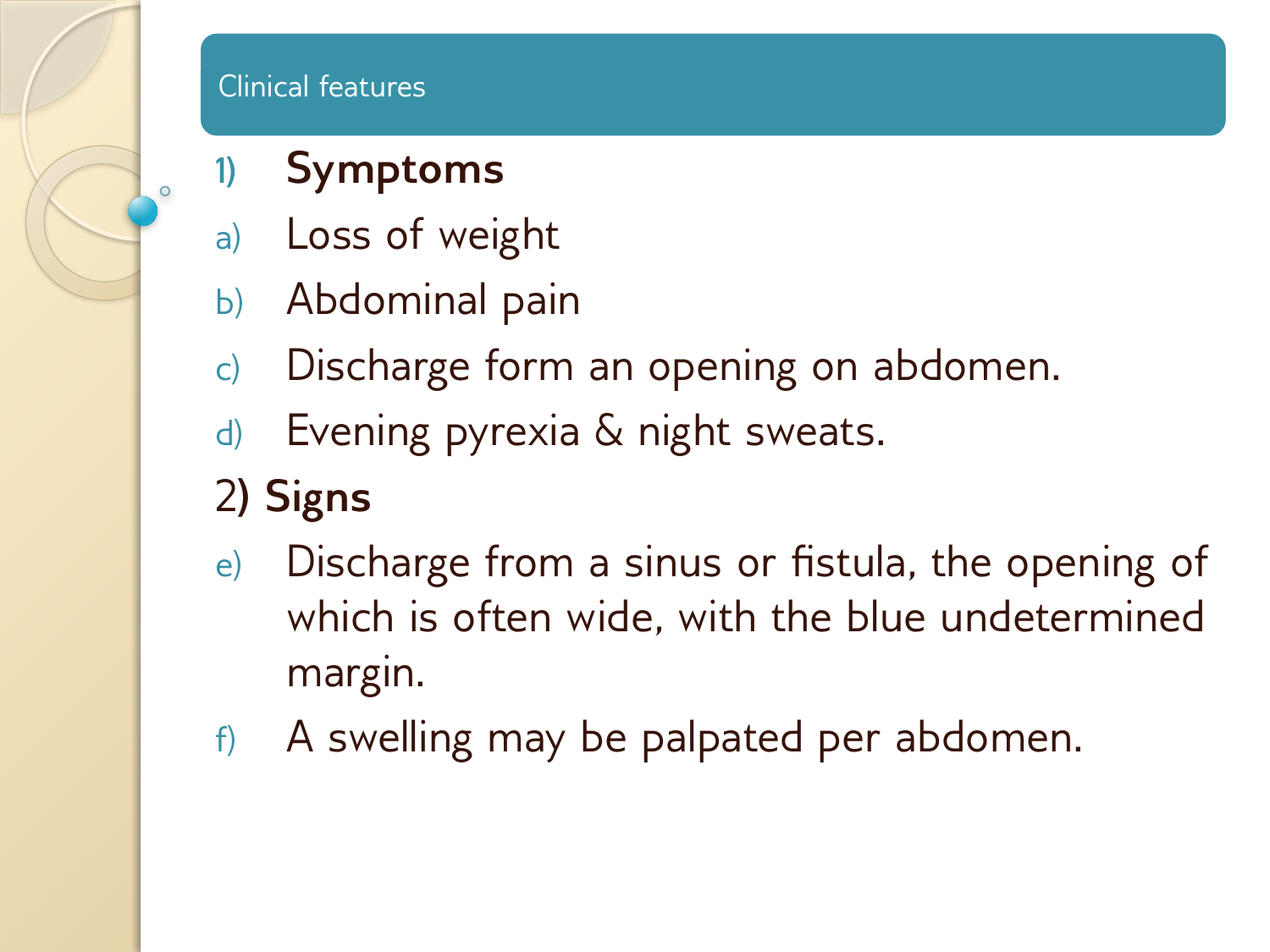

Clinical features
Symptoms
Loss of weight
Abdominal pain
Discharge form an opening on abdomen.
Evening pyrexia & night sweats.
2) Signs
Discharge from a sinus or fistula, the opening of which is often wide, with the blue undetermined margin.
A swelling may be palpated per abdomen.